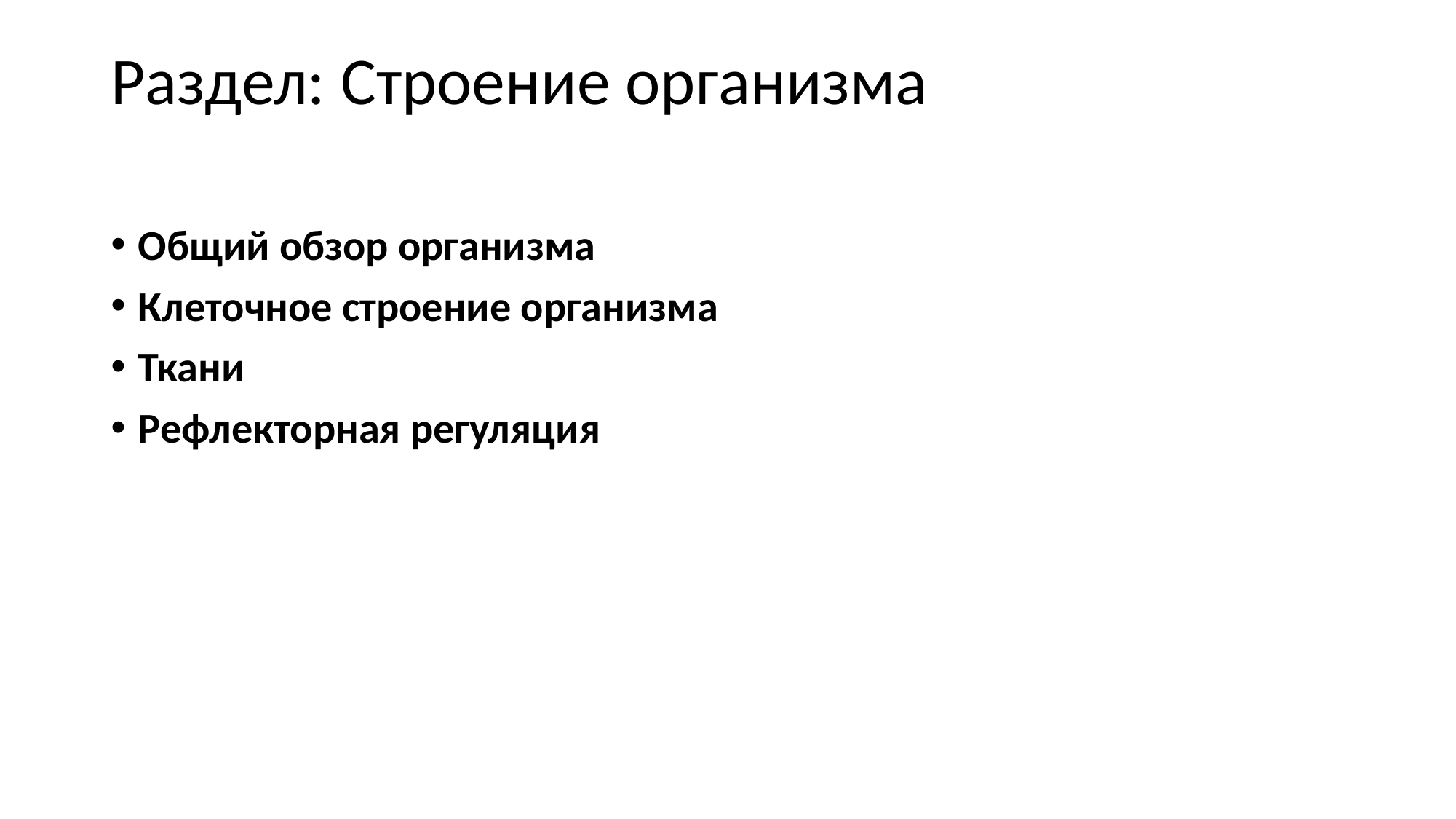

# Раздел: Строение организма
Общий обзор организма
Клеточное строение организма
Ткани
Рефлекторная регуляция